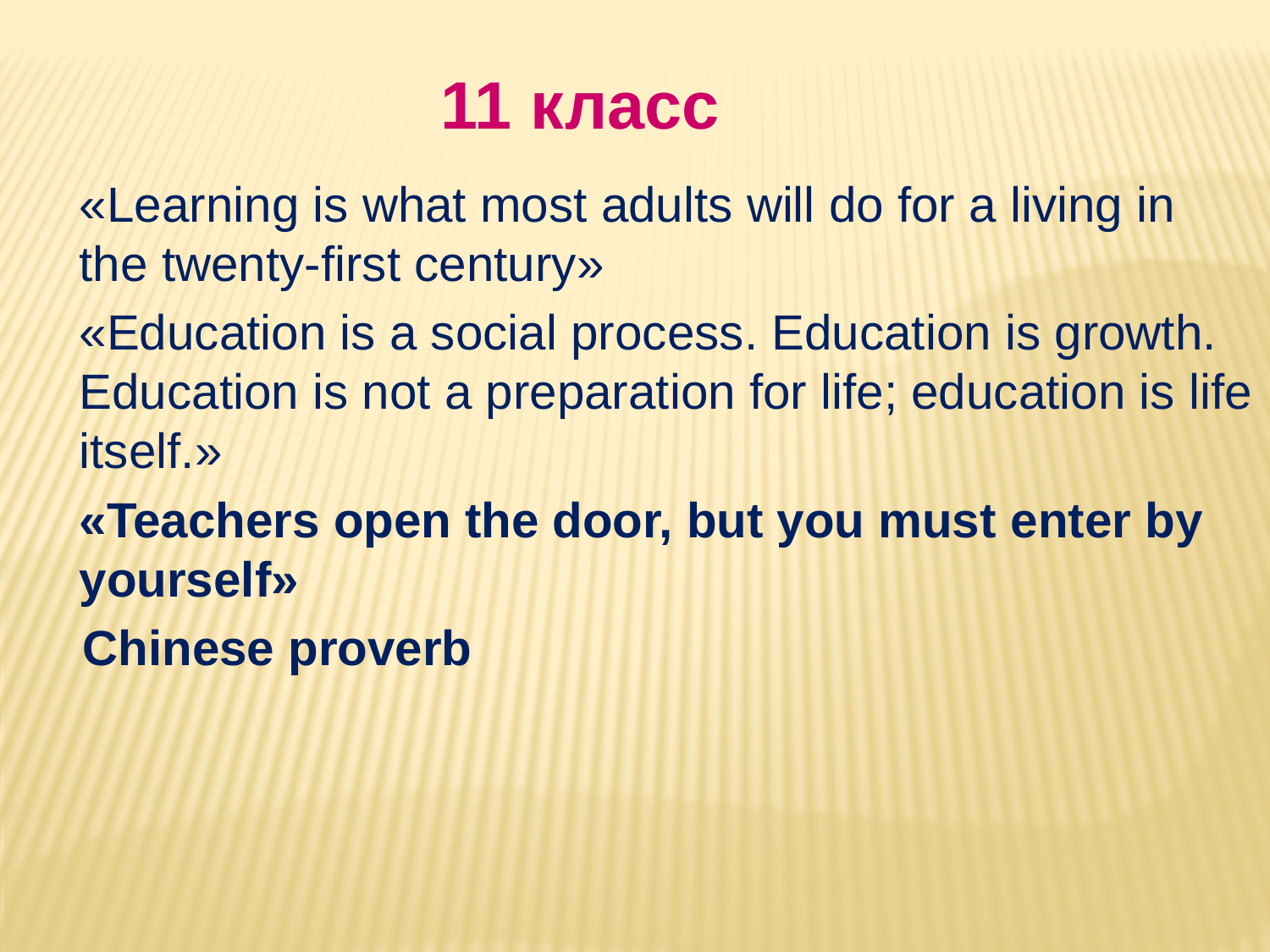

11 класс
	«Learning is what most adults will do for a living in the twenty-first century»
	«Education is a social process. Education is growth. Education is not a preparation for life; education is life itself.»
	«Teachers open the door, but you must enter by yourself»
     Chinese proverb